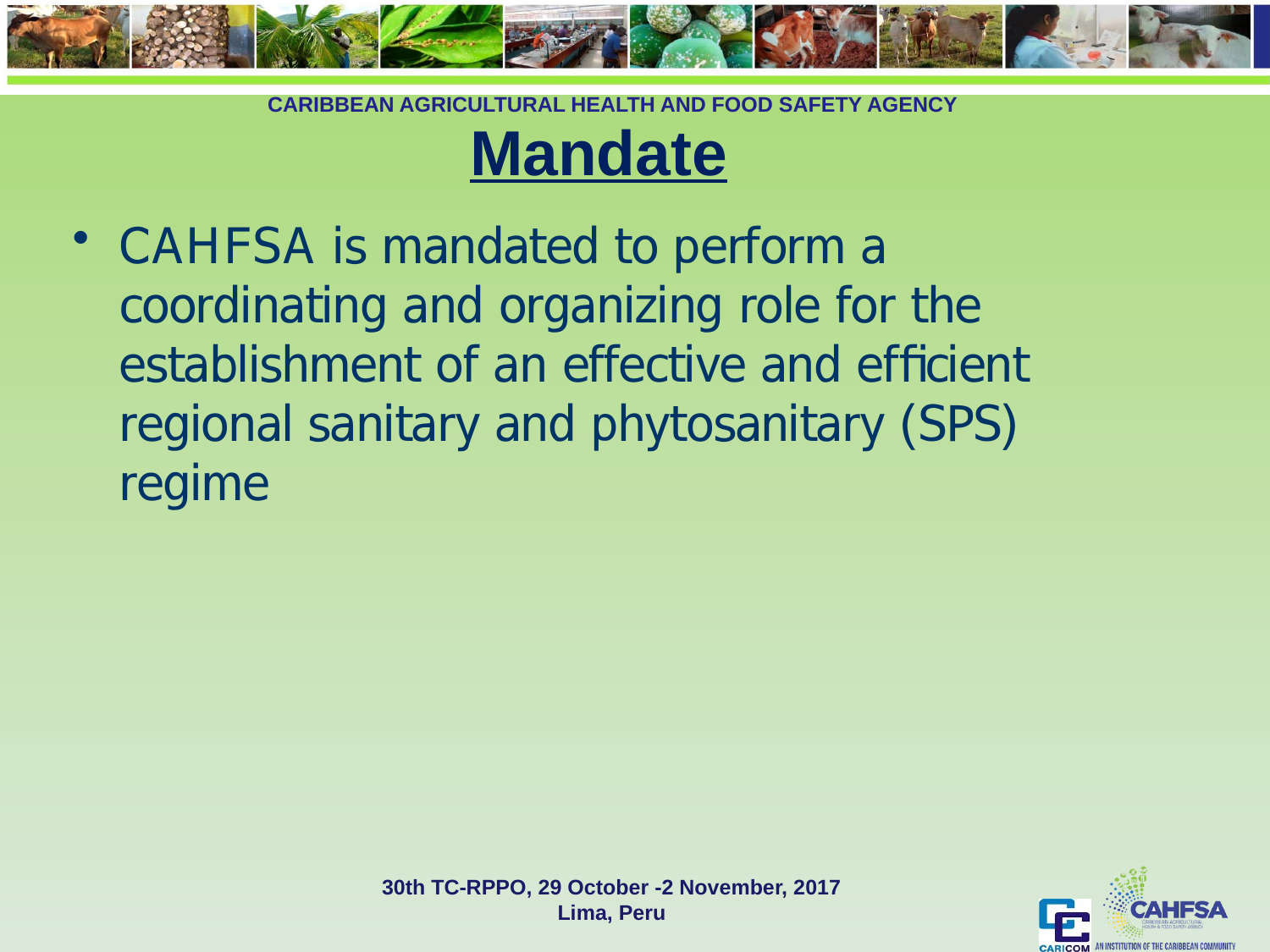

Mandate
CAHFSA is mandated to perform a coordinating and organizing role for the establishment of an effective and efficient regional sanitary and phytosanitary (SPS) regime